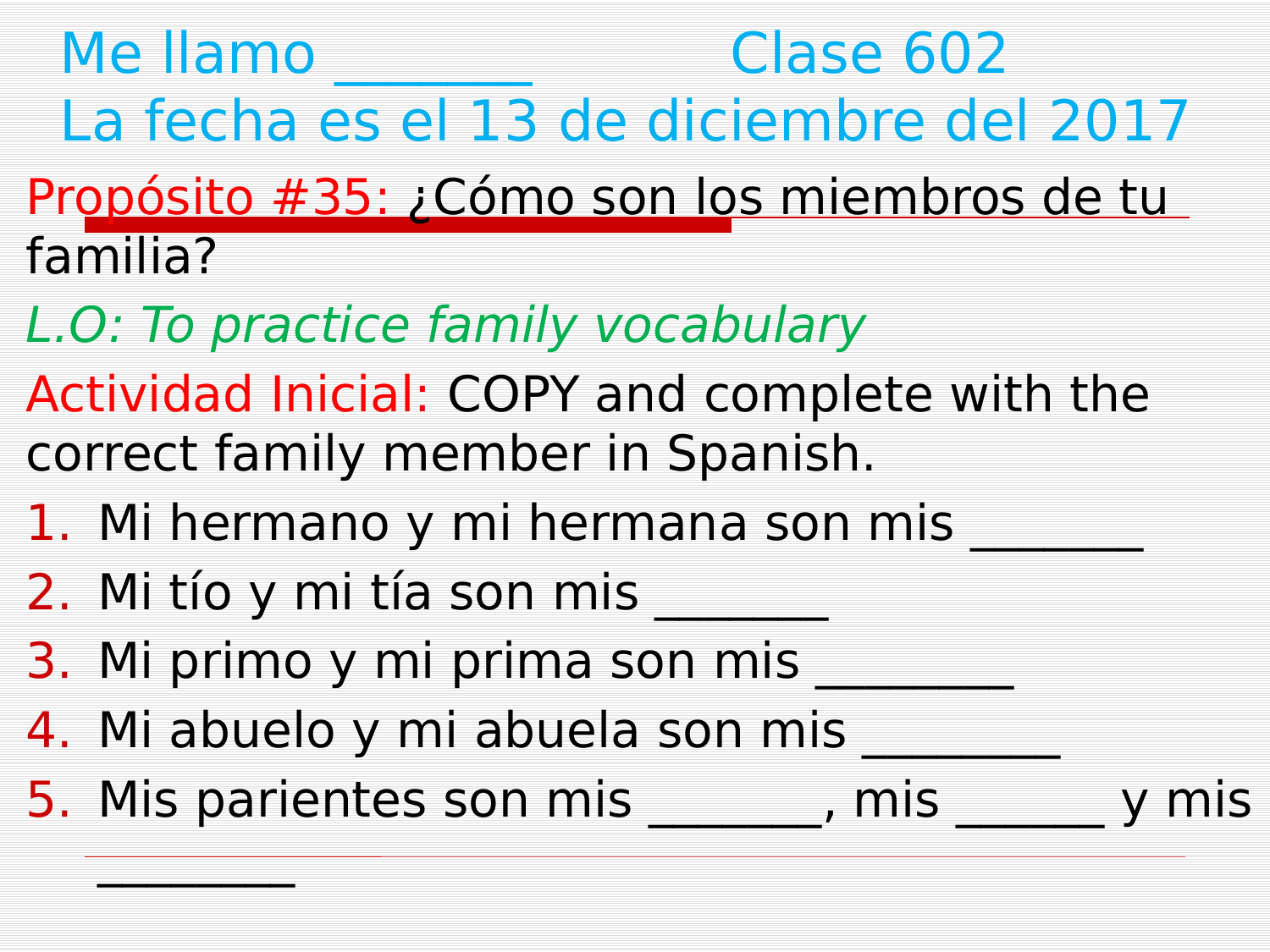

# Me llamo _______           Clase 602 La fecha es el 13 de diciembre del 2017
Propósito #35: ¿Cómo son los miembros de tu familia?
L.O: To practice family vocabulary
Actividad Inicial: COPY and complete with the correct family member in Spanish.
Mi hermano y mi hermana son mis _______
Mi tío y mi tía son mis _______
Mi primo y mi prima son mis ________
Mi abuelo y mi abuela son mis ________
Mis parientes son mis _______, mis ______ y mis ________